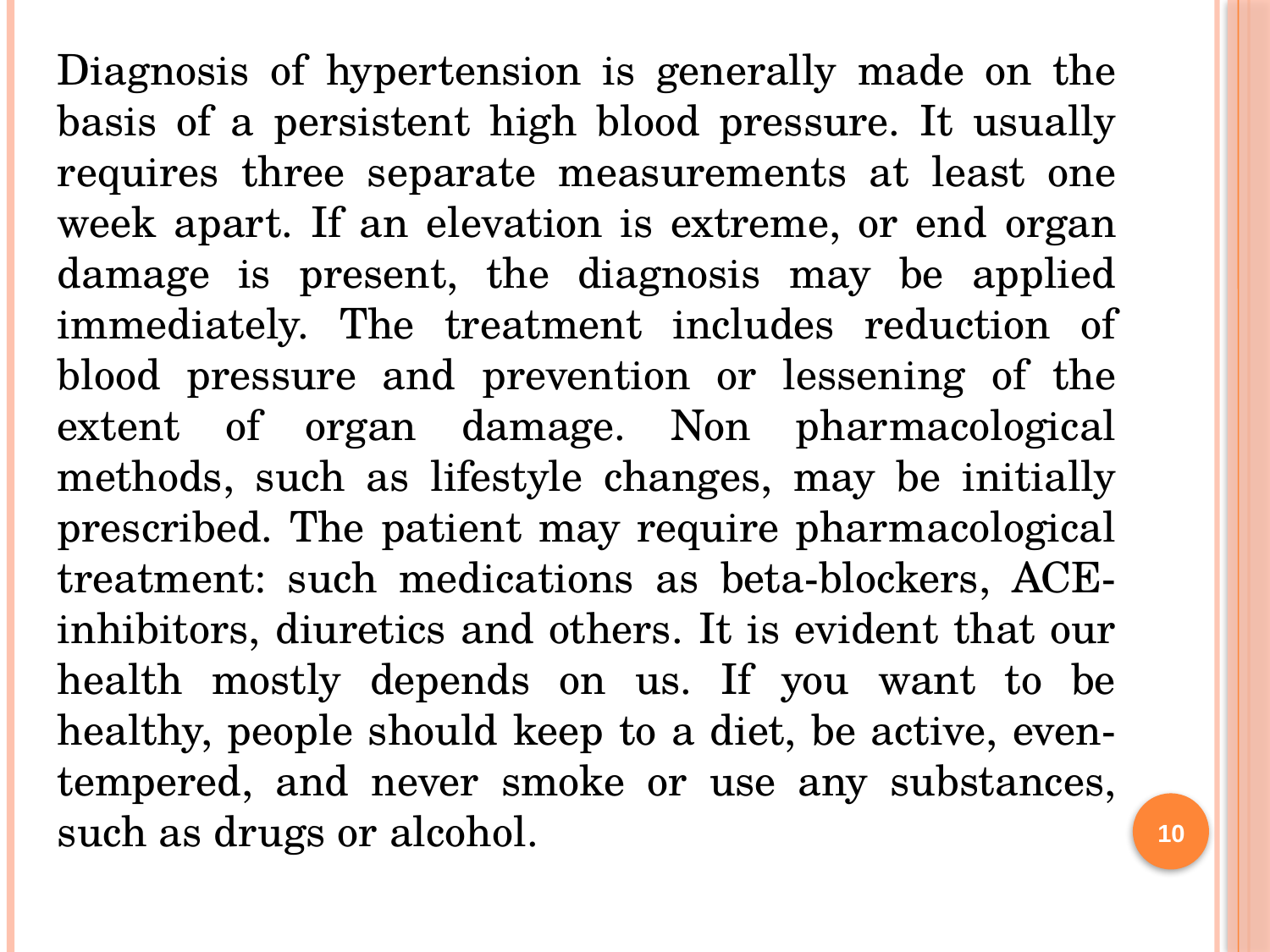

Diagnosis of hypertension is generally made on the basis of a persistent high blood pressure. It usually requires three separate measurements at least one week apart. If an elevation is extreme, or end organ damage is present, the diagnosis may be applied immediately. The treatment includes reduction of blood pressure and prevention or lessening of the extent of organ damage. Non pharmacological methods, such as lifestyle changes, may be initially prescribed. The patient may require pharmacological treatment: such medications as beta-blockers, ACE-inhibitors, diuretics and others. It is evident that our health mostly depends on us. If you want to be healthy, people should keep to a diet, be active, even-tempered, and never smoke or use any substances, such as drugs or alcohol.
10